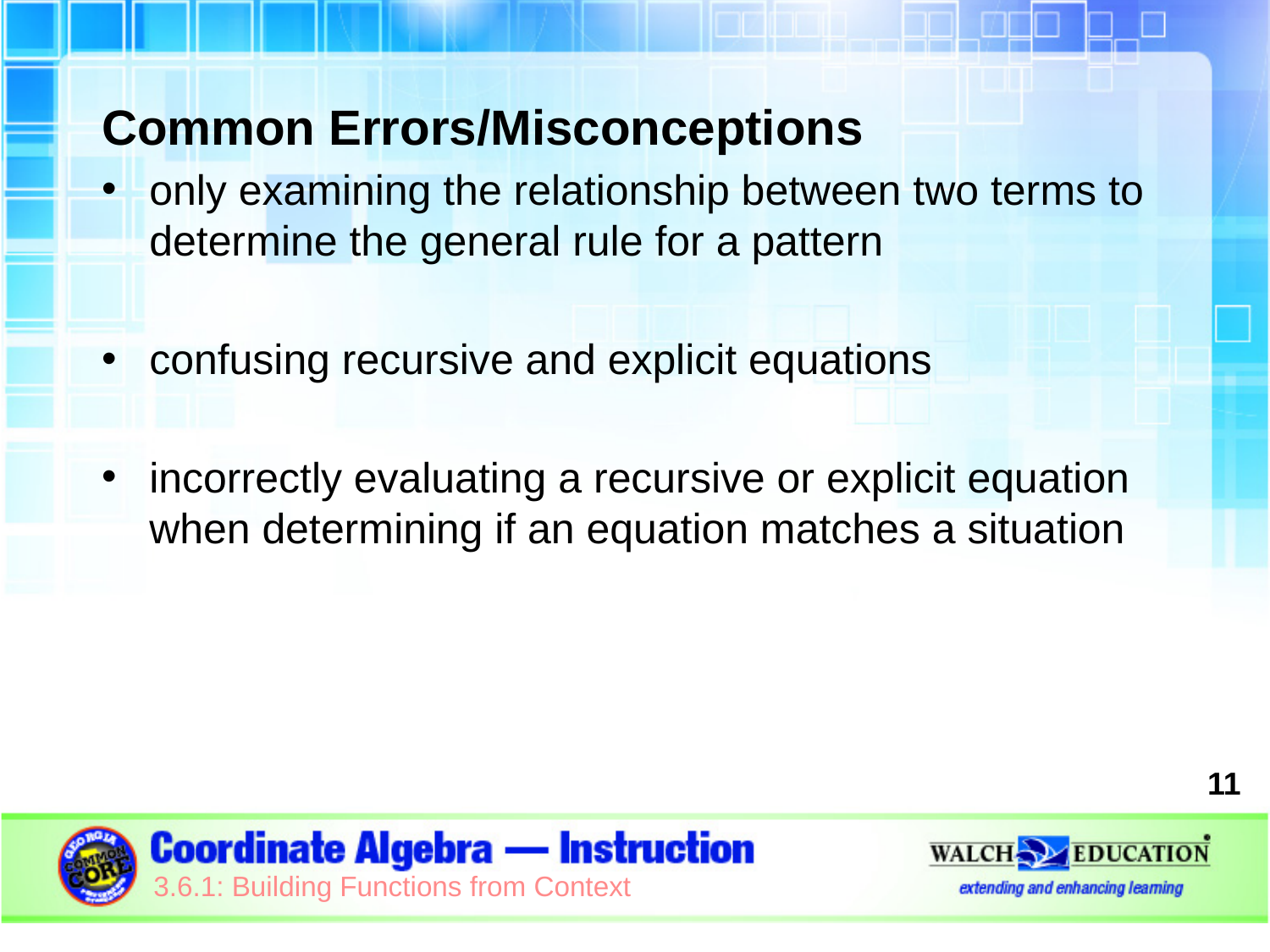

Common Errors/Misconceptions
only examining the relationship between two terms to determine the general rule for a pattern

confusing recursive and explicit equations

incorrectly evaluating a recursive or explicit equation when determining if an equation matches a situation
11
3.6.1: Building Functions from Context